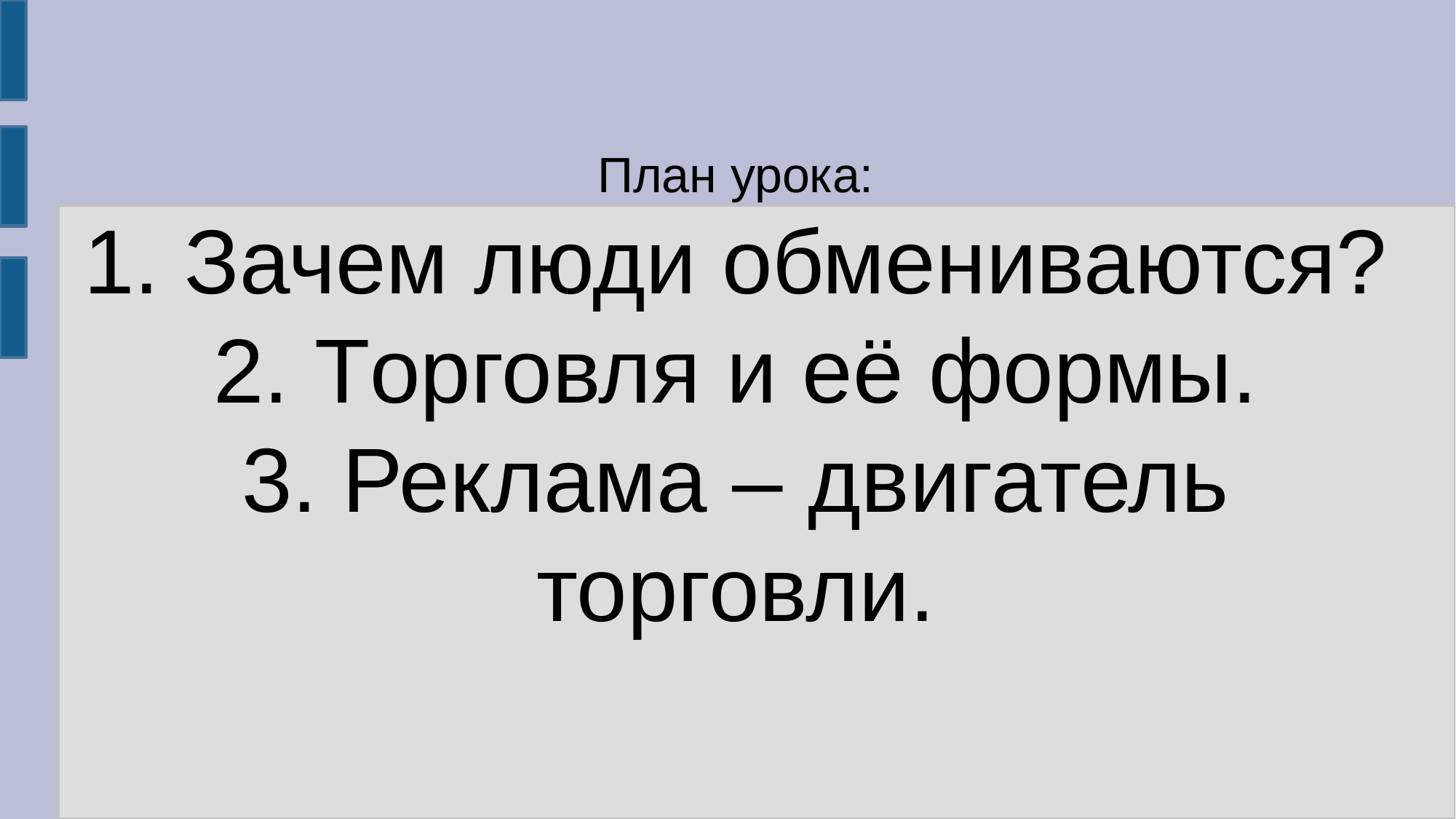

План урока:
1. Зачем люди обмениваются?
2. Торговля и её формы.
3. Реклама – двигатель торговли.